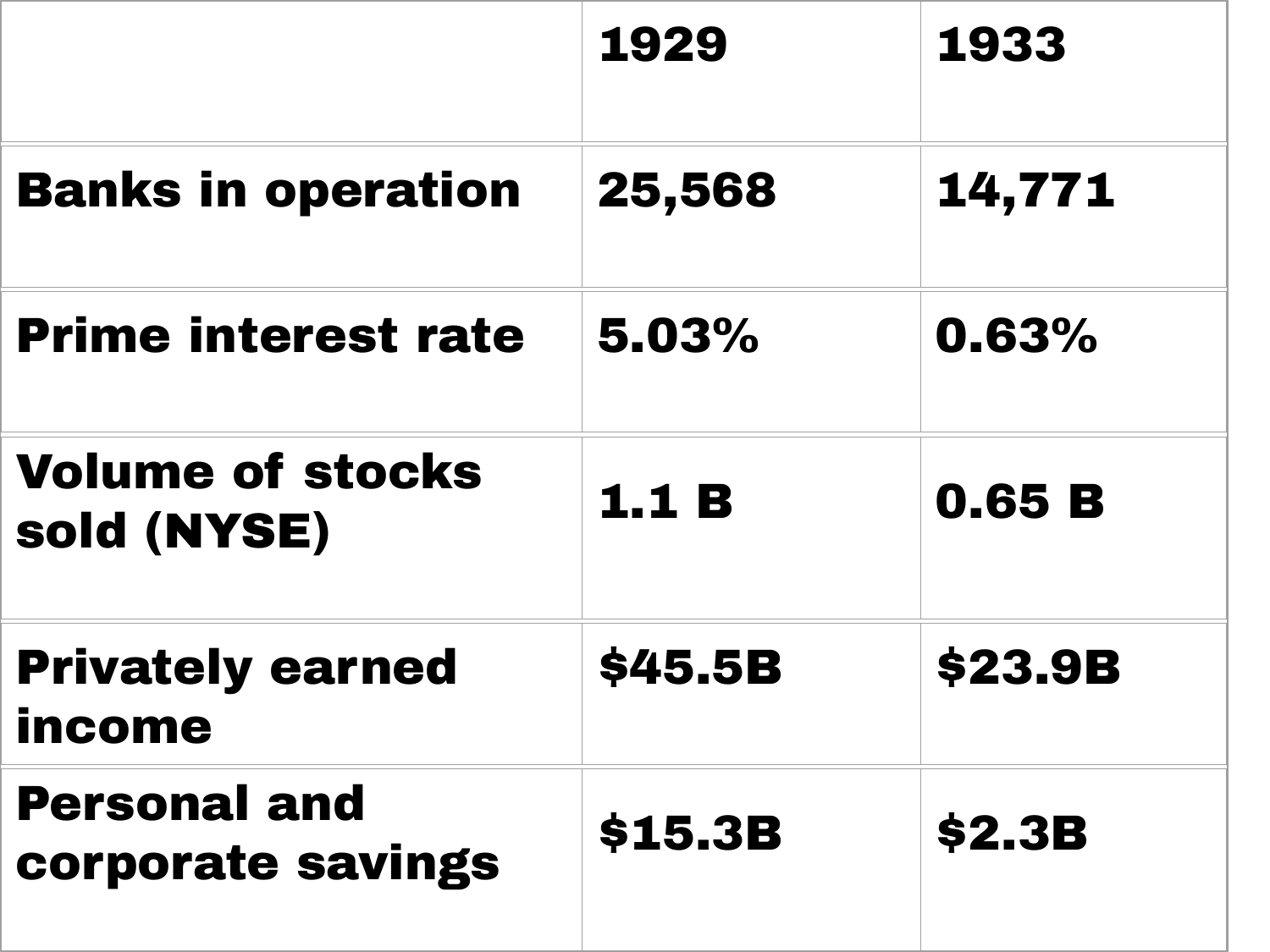

1929

1933

Banks in operation

25,568

14,771

Prime interest rate

5.03%

0.63%

Volume of stocks sold (NYSE)

1.1 B

0.65 B

Privately earned income

$45.5B

$23.9B

Personal and corporate savings

$15.3B

$2.3B